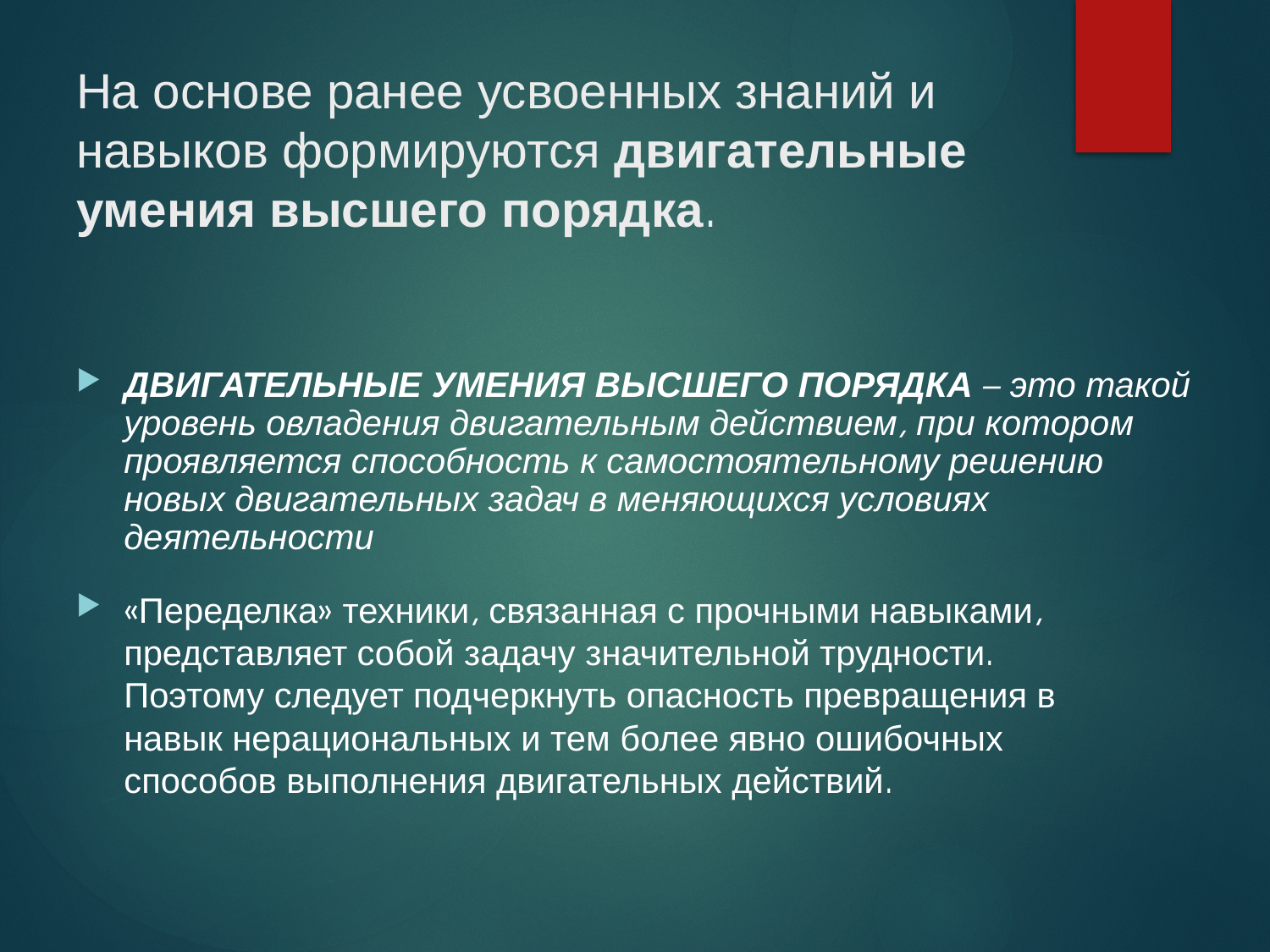

# На основе ранее усвоенных знаний и навыков формируются двигательные умения высшего порядка.

ДВИГАТЕЛЬНЫЕ УМЕНИЯ ВЫСШЕГО ПОРЯДКА – это такой уровень овладения двигательным действием, при котором проявляется способность к самостоятельному решению новых двигательных задач в меняющихся условиях деятельности
«Переделка» техники, связанная с прочными навыками, представляет собой задачу значительной трудности. Поэтому следует подчеркнуть опасность превращения в навык нерациональных и тем более явно ошибочных способов выполнения двигательных действий.